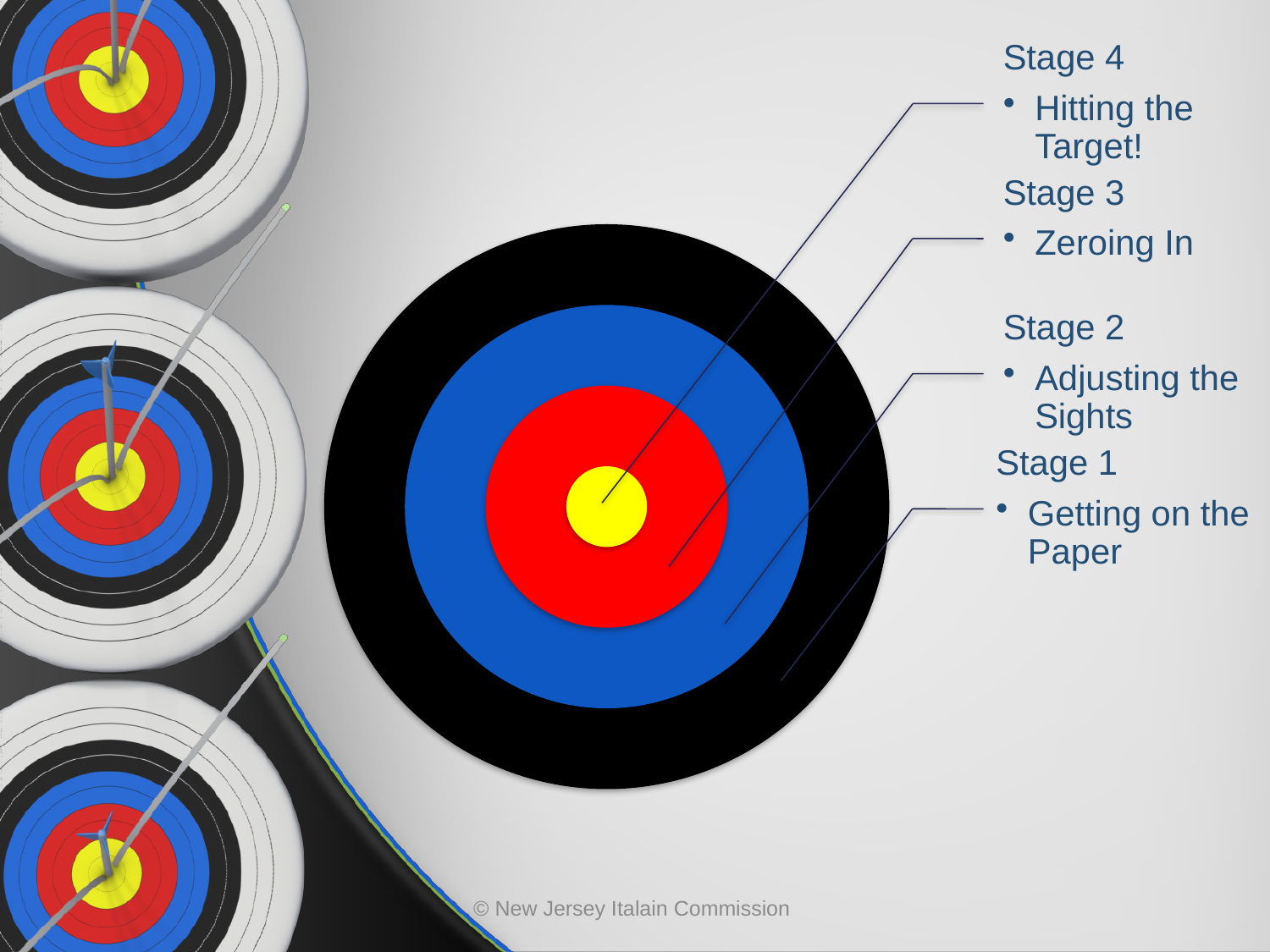

Stage 4
Hitting the Target!
Stage 3
Zeroing In
Stage 2
Adjusting the Sights
Stage 1
Getting on the Paper
© New Jersey Italain Commission